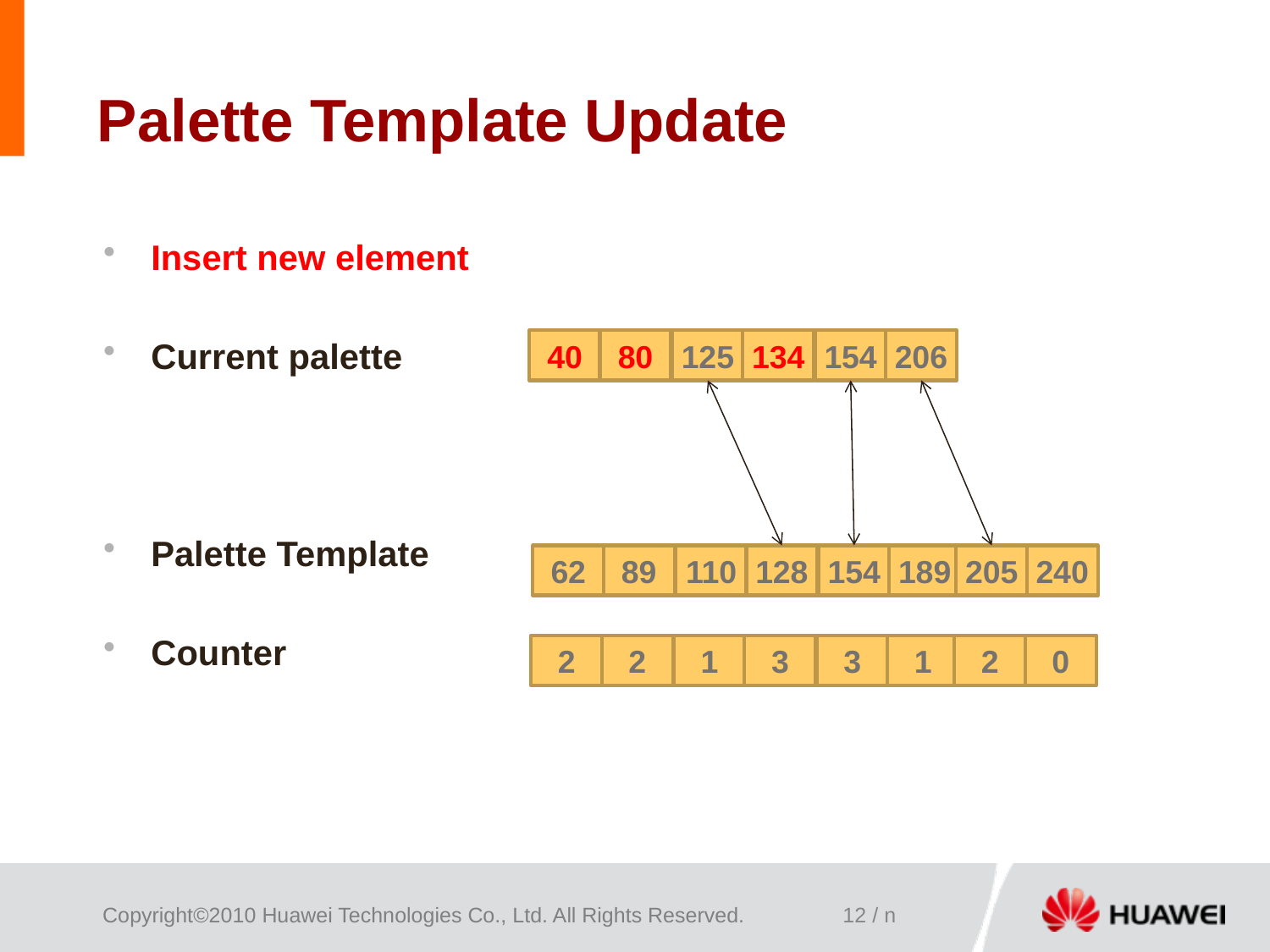

# Palette Template Update
Insert new element

Current palette

Palette Template

Counter
40
80
125
134
154
206
62
89
110
128
154
189
205
240
2
2
1
3
3
1
2
0